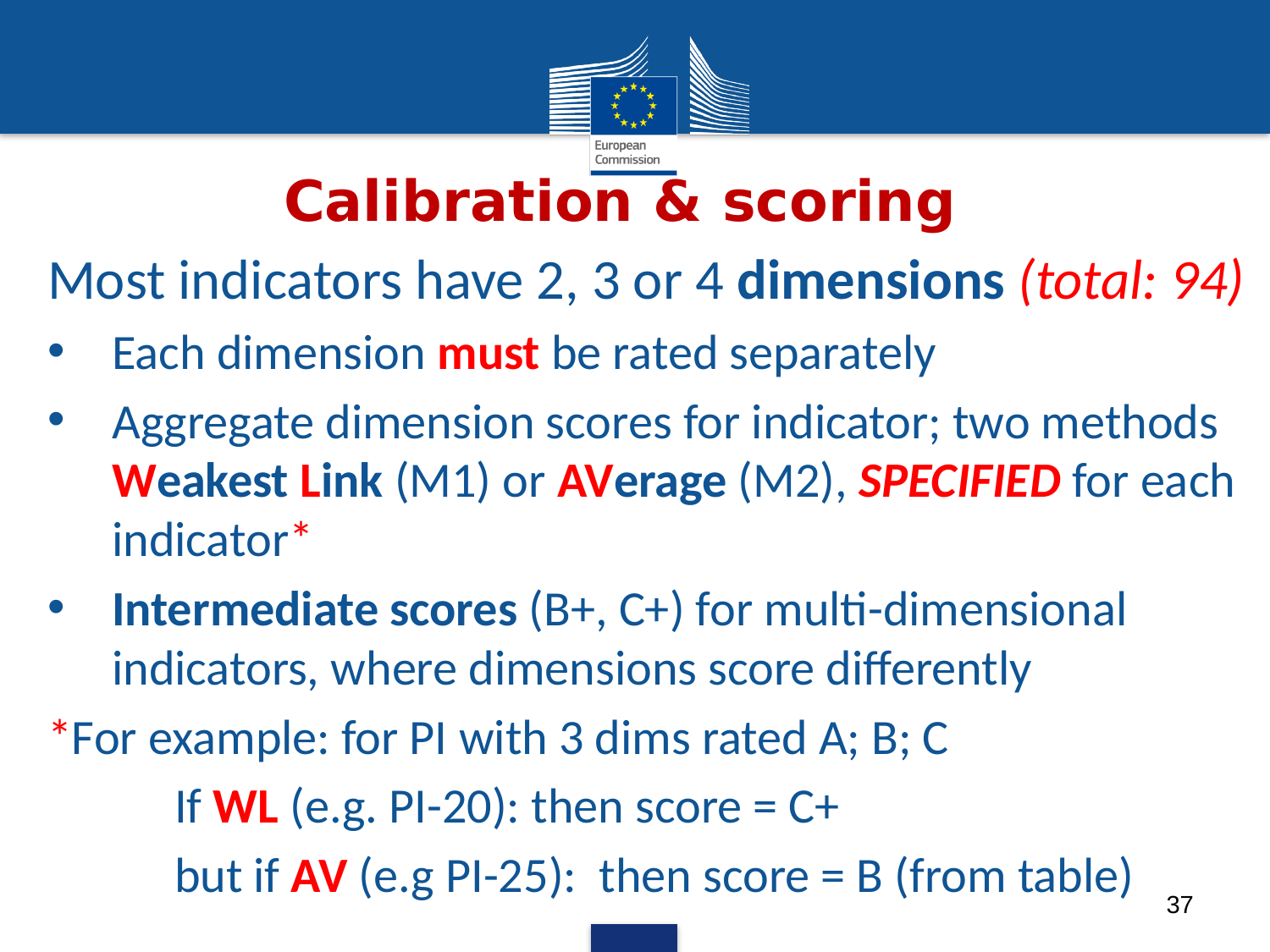

Calibration & scoring
Most indicators have 2, 3 or 4 dimensions (total: 94)
Each dimension must be rated separately
Aggregate dimension scores for indicator; two methods Weakest Link (M1) or AVerage (M2), SPECIFIED for each indicator*
Intermediate scores (B+, C+) for multi-dimensional indicators, where dimensions score differently
*For example: for PI with 3 dims rated A; B; C
	If WL (e.g. PI-20): then score = C+
	but if AV (e.g PI-25):  then score = B (from table)

37